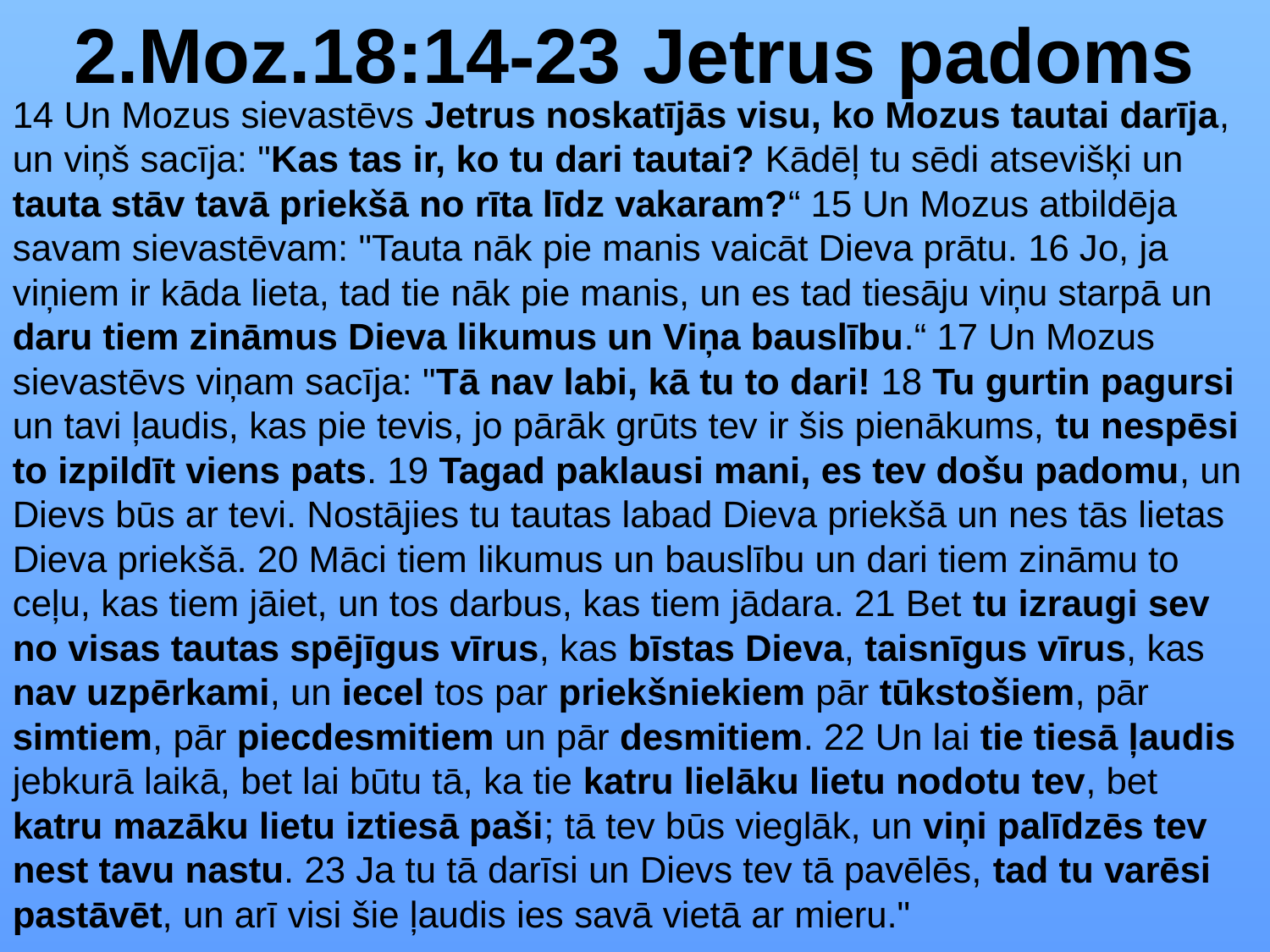

2.Moz.18:14-23 Jetrus padoms
14 Un Mozus sievastēvs Jetrus noskatījās visu, ko Mozus tautai darīja, un viņš sacīja: "Kas tas ir, ko tu dari tautai? Kādēļ tu sēdi atsevišķi un tauta stāv tavā priekšā no rīta līdz vakaram?“ 15 Un Mozus atbildēja savam sievastēvam: "Tauta nāk pie manis vaicāt Dieva prātu. 16 Jo, ja viņiem ir kāda lieta, tad tie nāk pie manis, un es tad tiesāju viņu starpā un daru tiem zināmus Dieva likumus un Viņa bauslību.“ 17 Un Mozus sievastēvs viņam sacīja: "Tā nav labi, kā tu to dari! 18 Tu gurtin pagursi un tavi ļaudis, kas pie tevis, jo pārāk grūts tev ir šis pienākums, tu nespēsi to izpildīt viens pats. 19 Tagad paklausi mani, es tev došu padomu, un Dievs būs ar tevi. Nostājies tu tautas labad Dieva priekšā un nes tās lietas Dieva priekšā. 20 Māci tiem likumus un bauslību un dari tiem zināmu to ceļu, kas tiem jāiet, un tos darbus, kas tiem jādara. 21 Bet tu izraugi sev no visas tautas spējīgus vīrus, kas bīstas Dieva, taisnīgus vīrus, kas nav uzpērkami, un iecel tos par priekšniekiem pār tūkstošiem, pār simtiem, pār piecdesmitiem un pār desmitiem. 22 Un lai tie tiesā ļaudis jebkurā laikā, bet lai būtu tā, ka tie katru lielāku lietu nodotu tev, bet katru mazāku lietu iztiesā paši; tā tev būs vieglāk, un viņi palīdzēs tev nest tavu nastu. 23 Ja tu tā darīsi un Dievs tev tā pavēlēs, tad tu varēsi pastāvēt, un arī visi šie ļaudis ies savā vietā ar mieru."